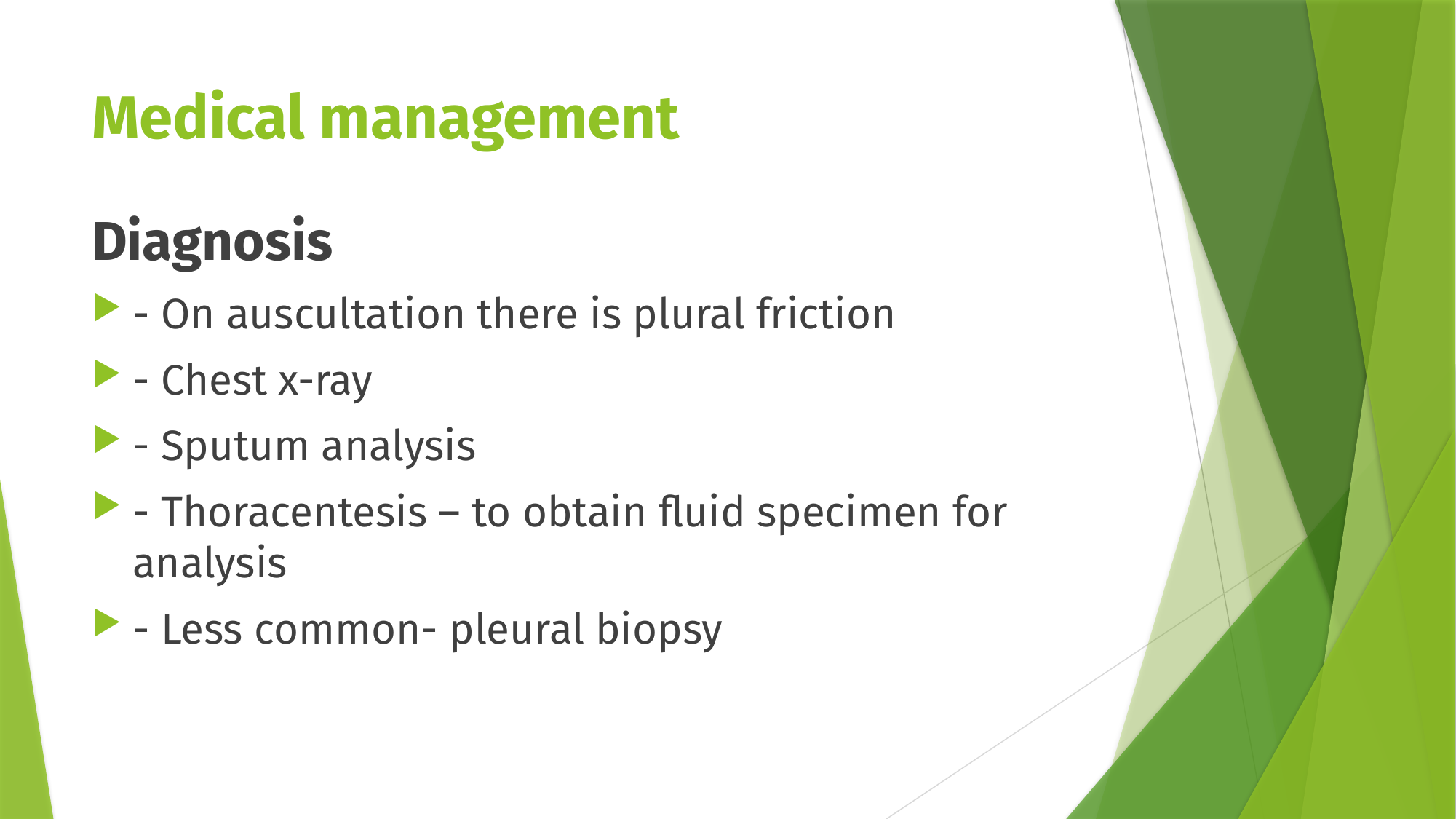

# Medical management
Diagnosis
- On auscultation there is plural friction
- Chest x-ray
- Sputum analysis
- Thoracentesis – to obtain fluid specimen for analysis
- Less common- pleural biopsy